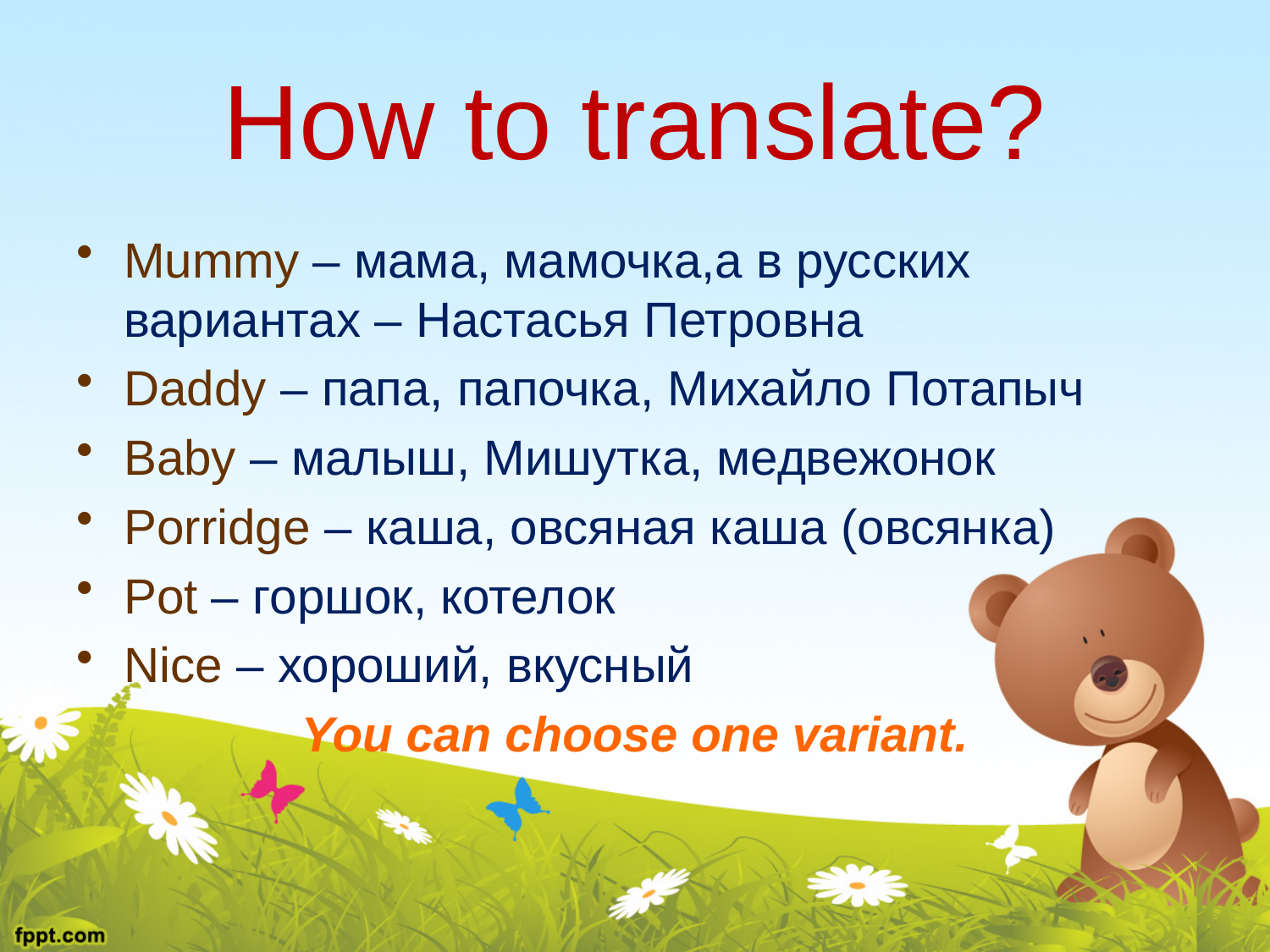

# How to translate?
Mummy – мама, мамочка,а в русских вариантах – Настасья Петровна
Daddy – папа, папочка, Михайло Потапыч
Baby – малыш, Мишутка, медвежонок
Porridge – каша, овсяная каша (овсянка)
Pot – горшок, котелок
Nice – хороший, вкусный
You can choose one variant.